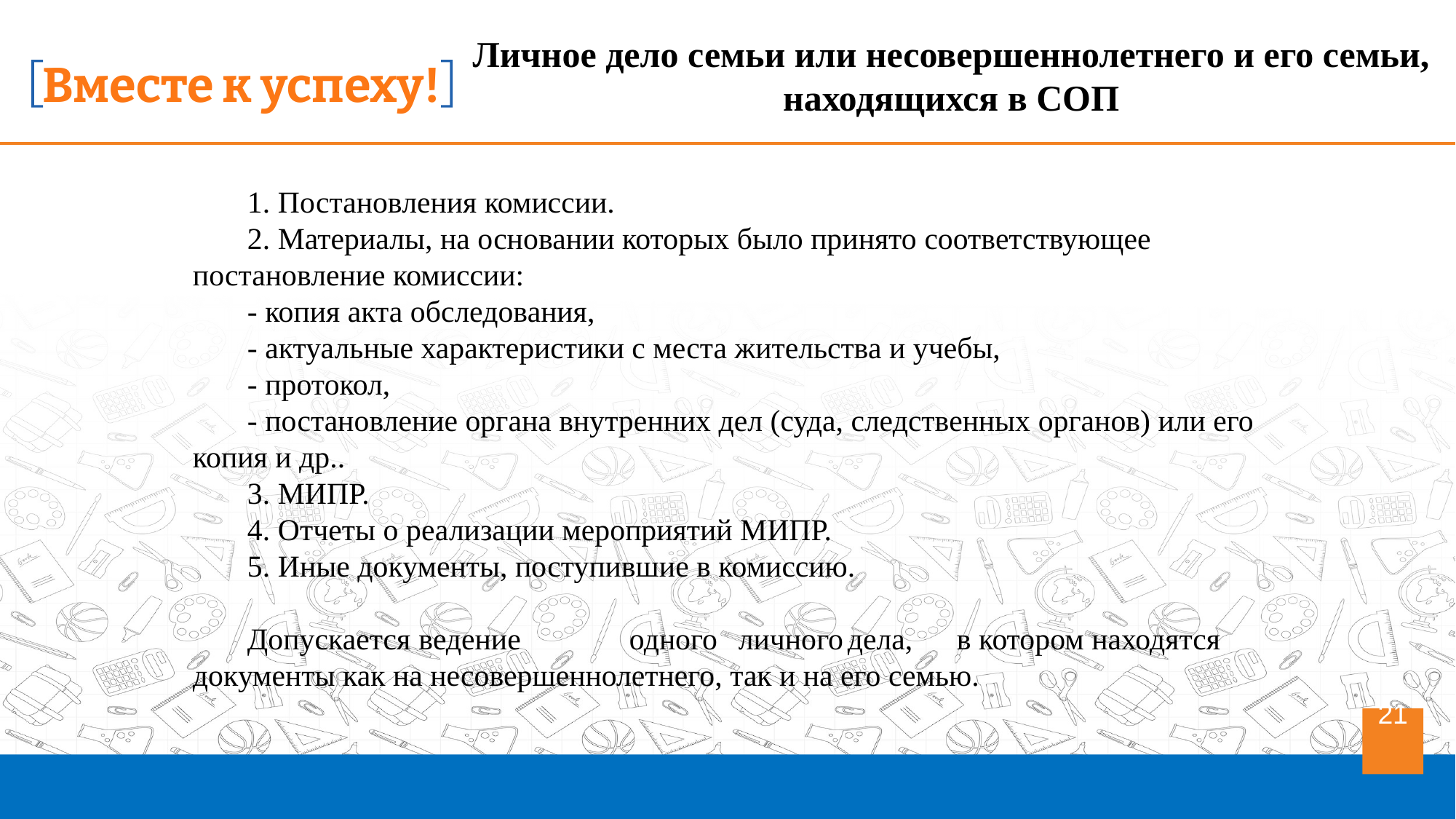

Личное дело семьи или несовершеннолетнего и его семьи, находящихся в COП
1. Постановления комиссии.
2. Материалы, на основании которых было принято соответствующее постановление комиссии:
- копия акта обследования,
- актуальные характеристики с места жительства и учебы,
- протокол,
- постановление органа внутренних дел (суда, следственных органов) или его копия и др..
3. МИПР.
4. Отчеты о реализации мероприятий МИПР.
5. Иные документы, поступившие в комиссию.

Допускается	 ведение	одного	личного	дела,	в котором находятся документы как на несовершеннолетнего, так и на его семью.